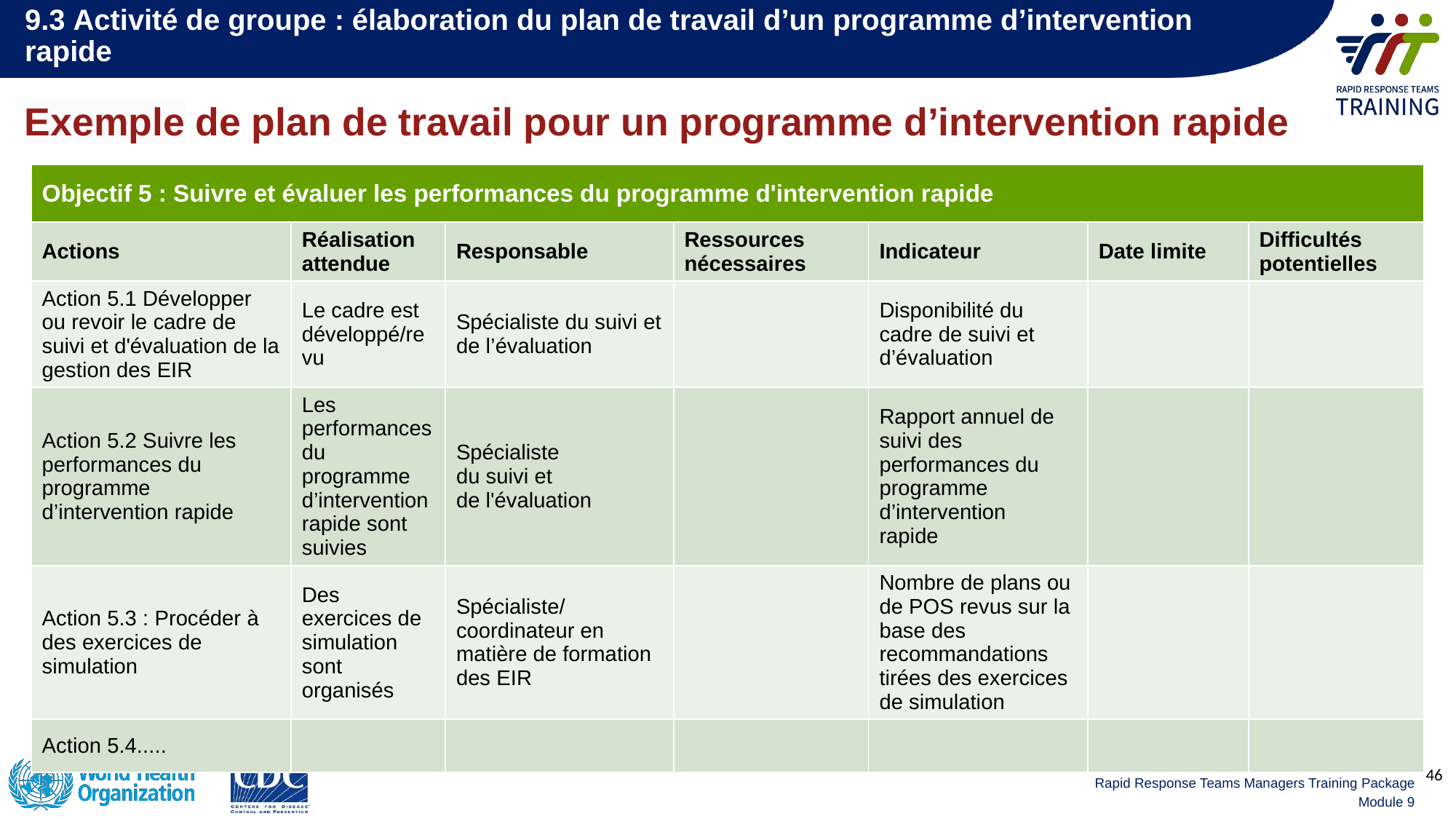

9.3 Activité de groupe : élaboration du plan de travail dʼun programme d’intervention rapide
Exemple de plan de travail pour un programme d’intervention rapide

| Objectif 5 : Suivre et évaluer les performances du programme d'intervention rapide |  |  |  |  |  |  |
| --- | --- | --- | --- | --- | --- | --- |
| Actions | Réalisation attendue | Responsable | Ressources nécessaires | Indicateur | Date limite | Difficultés potentielles |
| Action 5.1 Développer ou revoir le cadre de suivi et d'évaluation de la gestion des EIR | Le cadre est développé/revu | Spécialiste du suivi et de l’évaluation |  | Disponibilité du cadre de suivi et d’évaluation |  |  |
| Action 5.2 Suivre les performances du programme d’intervention rapide | Les performances du programme d’intervention rapide sont suivies | Spécialiste  du suivi et de l'évaluation |  | Rapport annuel de suivi des performances du programme d’intervention rapide |  |  |
| Action 5.3 : Procéder à des exercices de simulation | Des exercices de simulation sont organisés | Spécialiste/coordinateur en matière de formation des EIR |  | Nombre de plans ou de POS revus sur la base des recommandations tirées des exercices de simulation |  |  |
| Action 5.4..... |  |  |  |  |  |  |
46